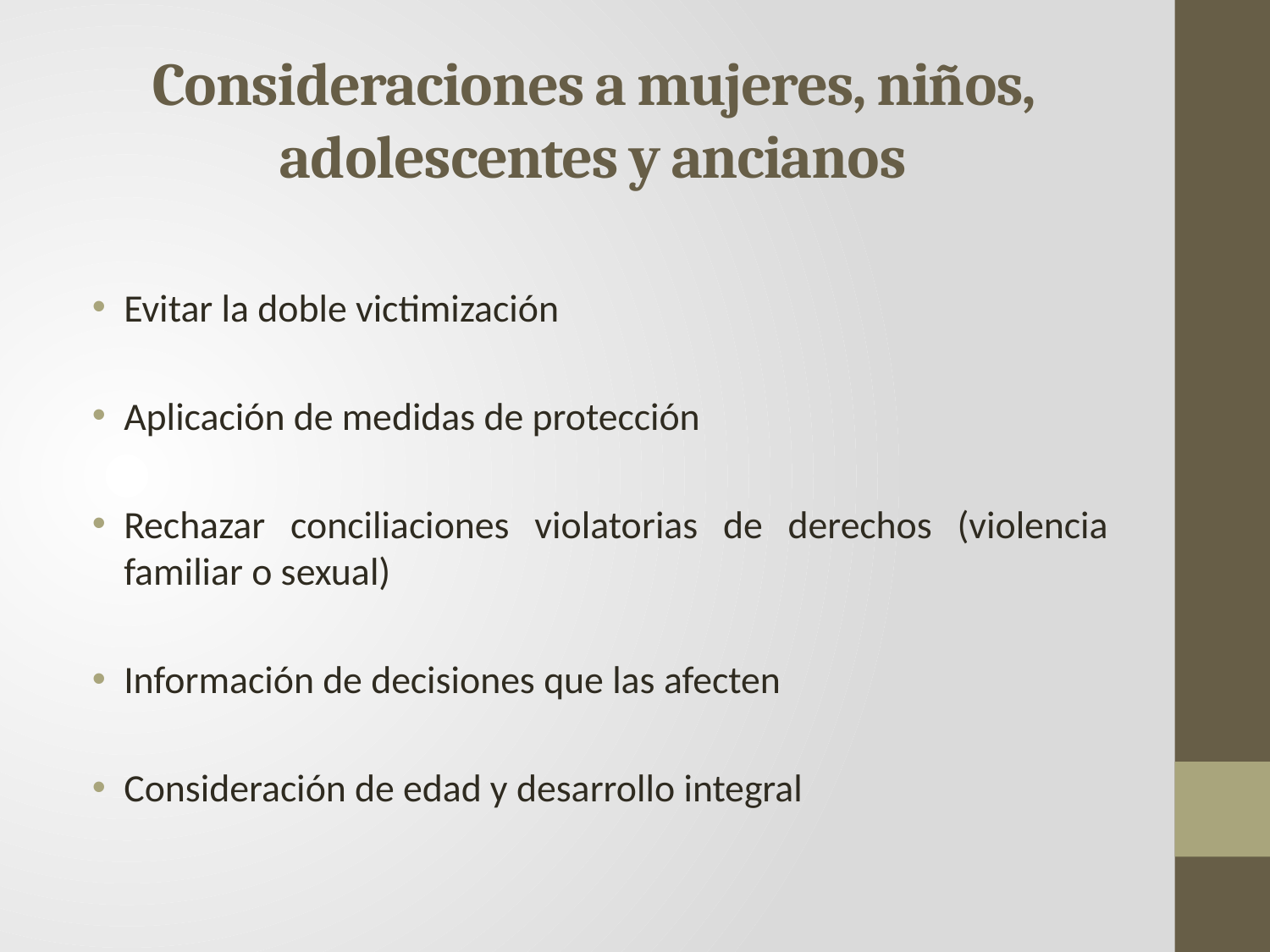

# Consideraciones a mujeres, niños, adolescentes y ancianos

Evitar la doble victimización

Aplicación de medidas de protección

Rechazar conciliaciones violatorias de derechos (violencia familiar o sexual)

Información de decisiones que las afecten

Consideración de edad y desarrollo integral